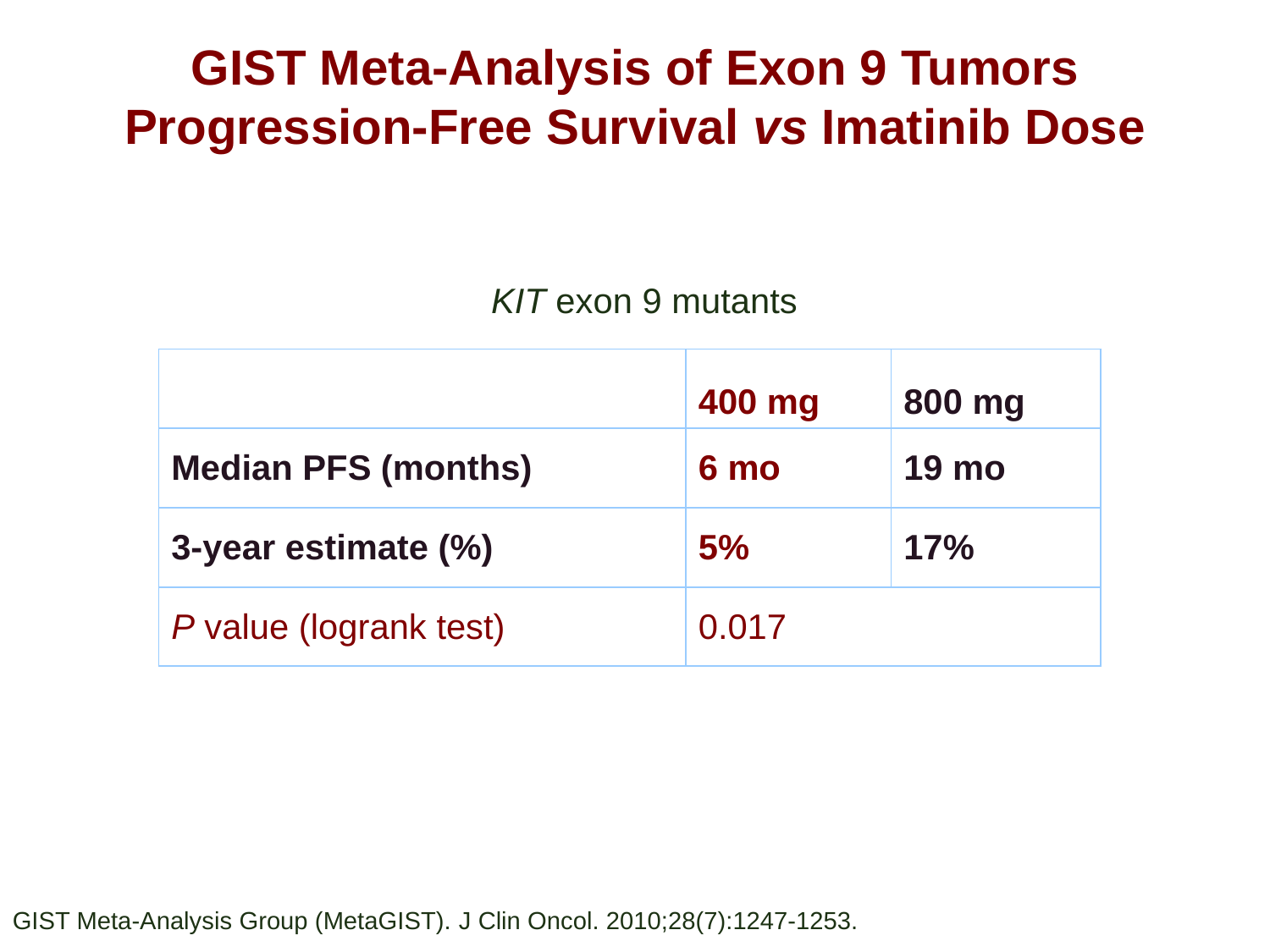

# GIST Meta-Analysis of Exon 9 Tumors Progression-Free Survival vs Imatinib Dose
KIT exon 9 mutants
|  | 400 mg | 800 mg |
| --- | --- | --- |
| Median PFS (months) | 6 mo | 19 mo |
| 3-year estimate (%) | 5% | 17% |
| P value (logrank test) | 0.017 |  |
GIST Meta-Analysis Group (MetaGIST). J Clin Oncol. 2010;28(7):1247-1253.